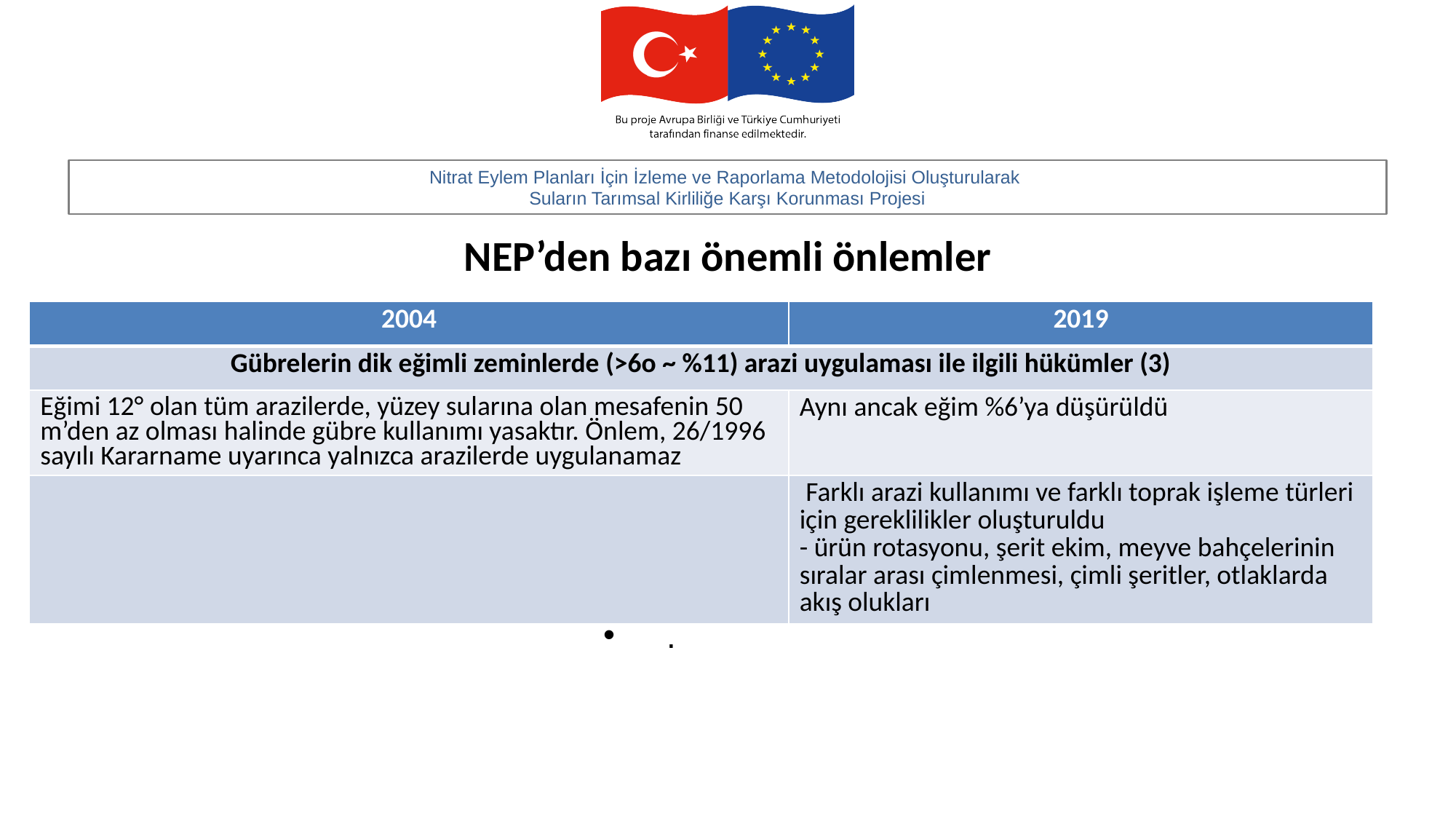

# NEP’den bazı önemli önlemler
| 2004 | 2019 |
| --- | --- |
| Gübrelerin dik eğimli zeminlerde (>6o ~ %11) arazi uygulaması ile ilgili hükümler (3) |  |
| Eğimi 12° olan tüm arazilerde, yüzey sularına olan mesafenin 50 m’den az olması halinde gübre kullanımı yasaktır. Önlem, 26/1996 sayılı Kararname uyarınca yalnızca arazilerde uygulanamaz | Aynı ancak eğim %6’ya düşürüldü |
|  | Farklı arazi kullanımı ve farklı toprak işleme türleri için gereklilikler oluşturuldu - ürün rotasyonu, şerit ekim, meyve bahçelerinin sıralar arası çimlenmesi, çimli şeritler, otlaklarda akış olukları |
.

.